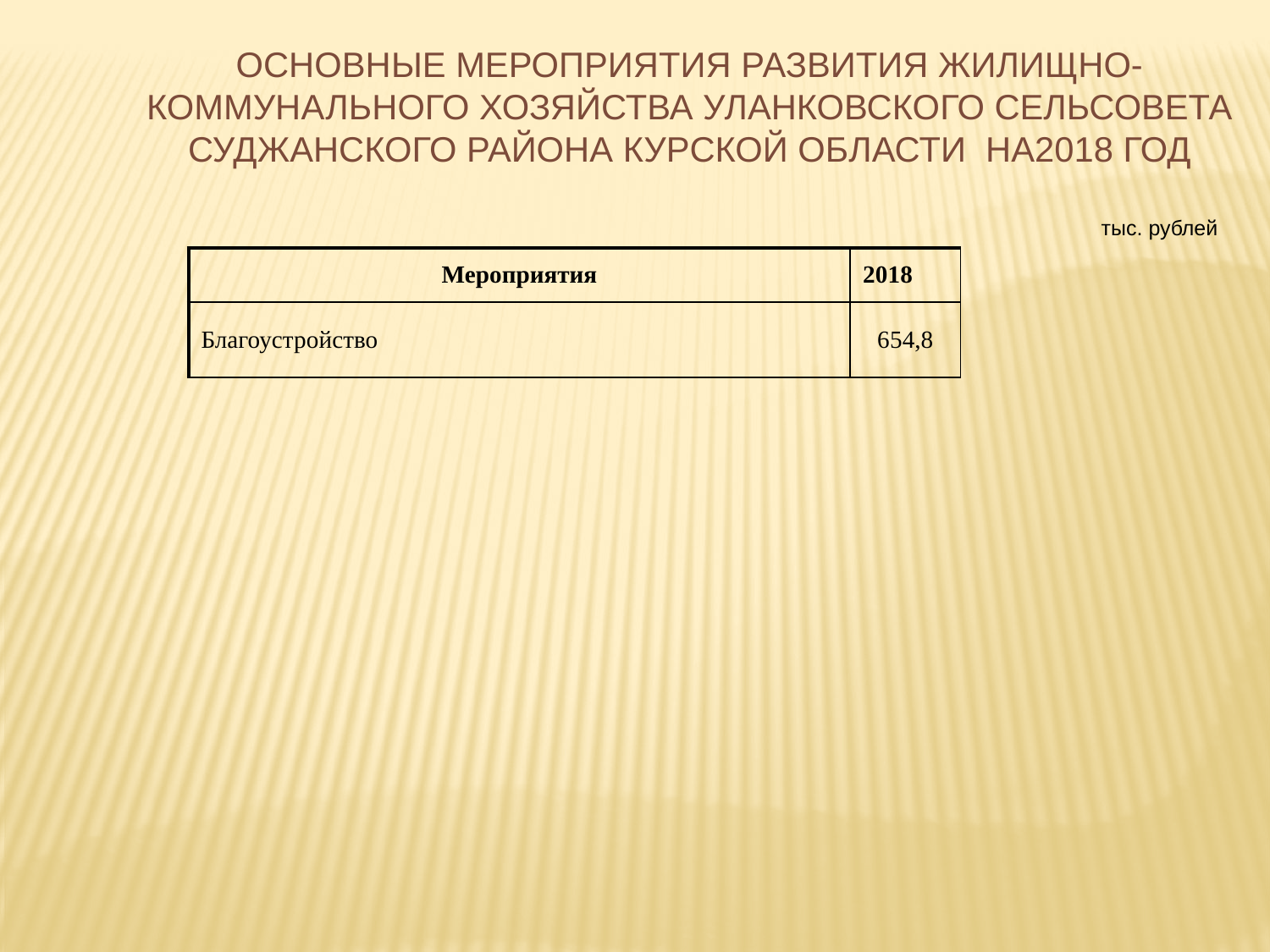

Основные мероприятия развития жилищно-коммунального хозяйства УЛАНКОВСКОГО сельсовета Суджанского района Курской области  на2018 год
    тыс. рублей
| Мероприятия | 2018 |
| --- | --- |
| Благоустройство | 654,8 |